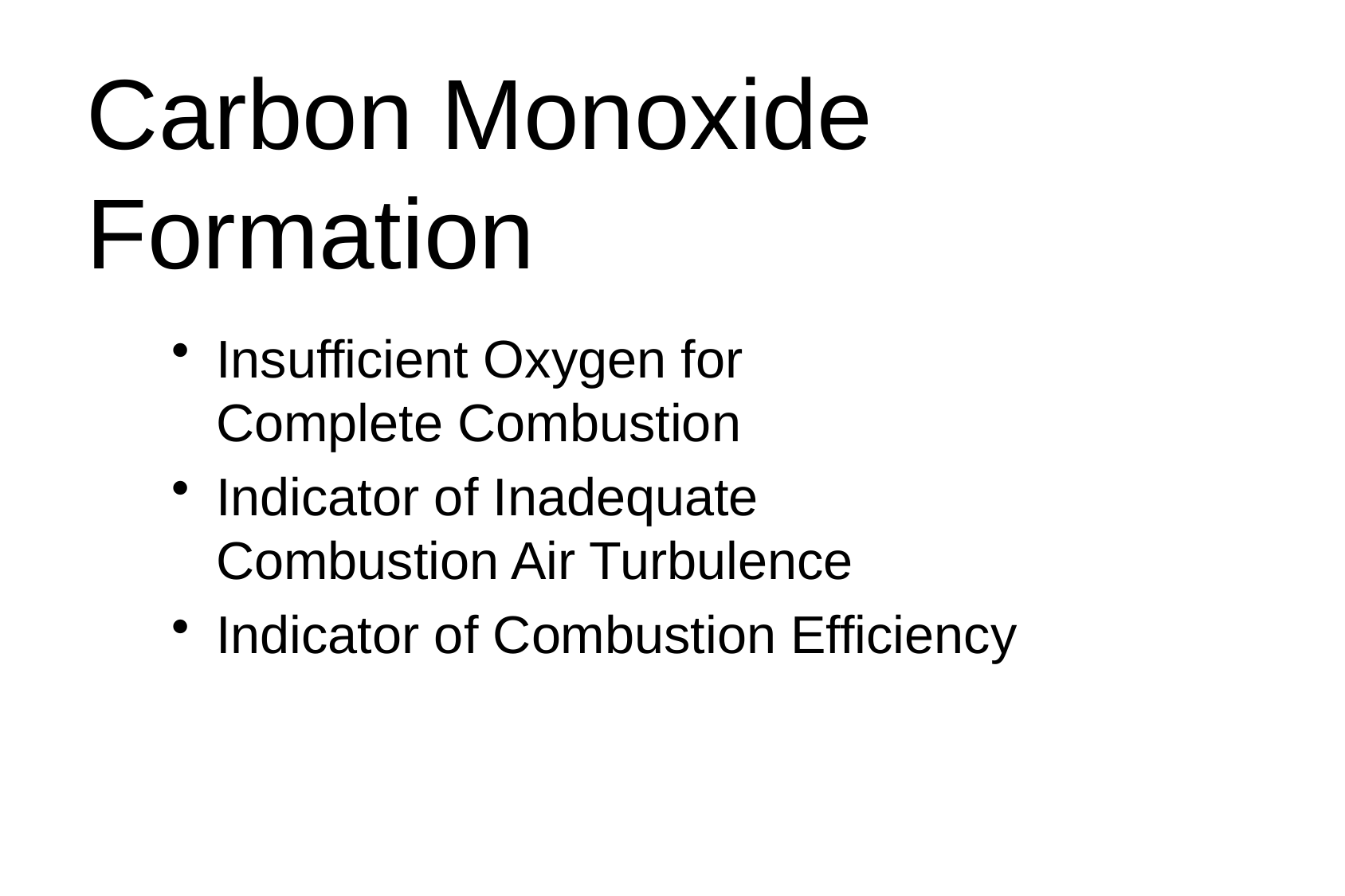

# Carbon Monoxide Formation
Insufficient Oxygen for
Complete Combustion
Indicator of Inadequate
Combustion Air Turbulence
Indicator of Combustion Efficiency